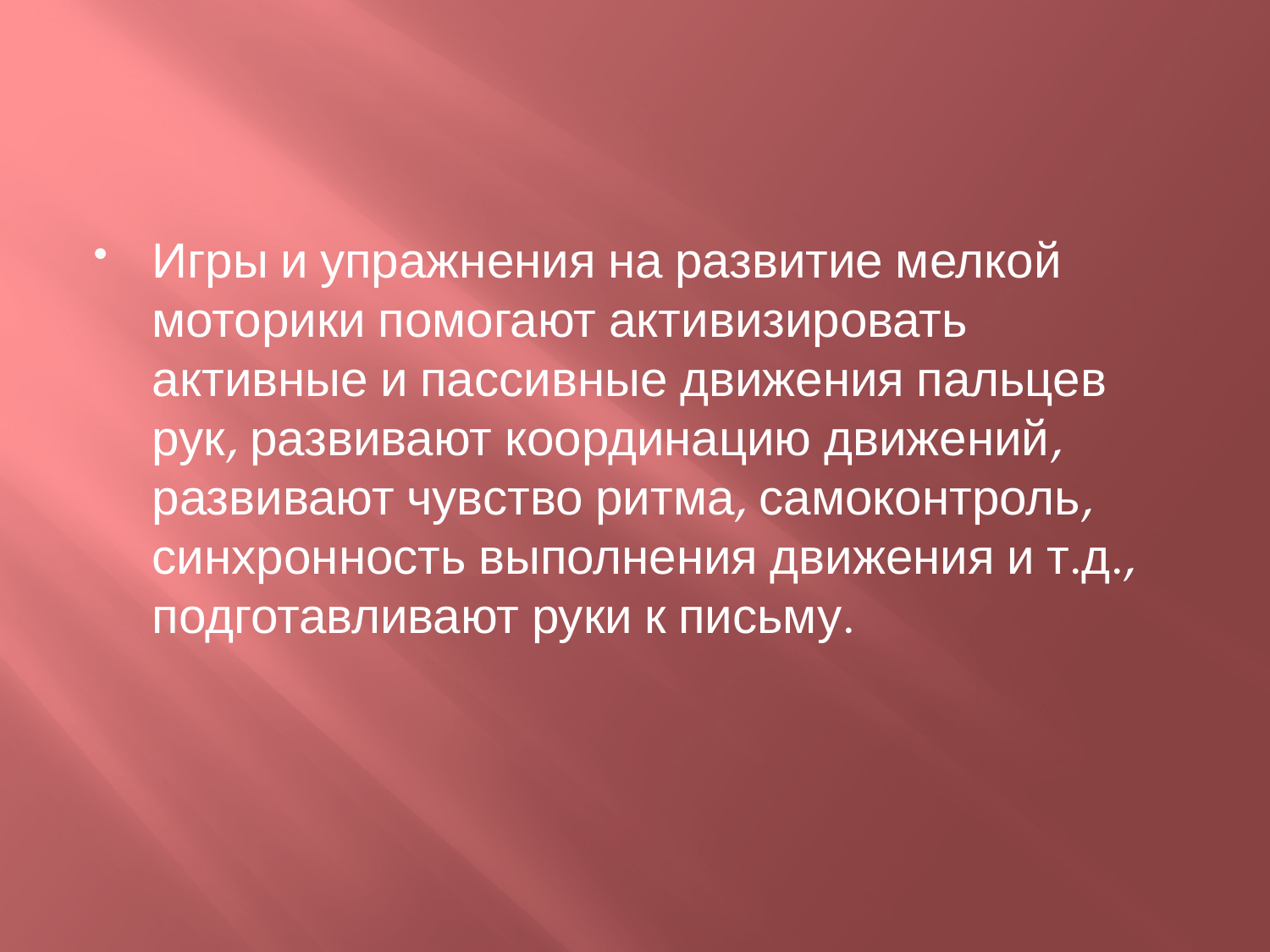

#
Игры и упражнения на развитие мелкой моторики помогают активизировать активные и пассивные движения пальцев рук, развивают координацию движений, развивают чувство ритма, самоконтроль, синхронность выполнения движения и т.д., подготавливают руки к письму.